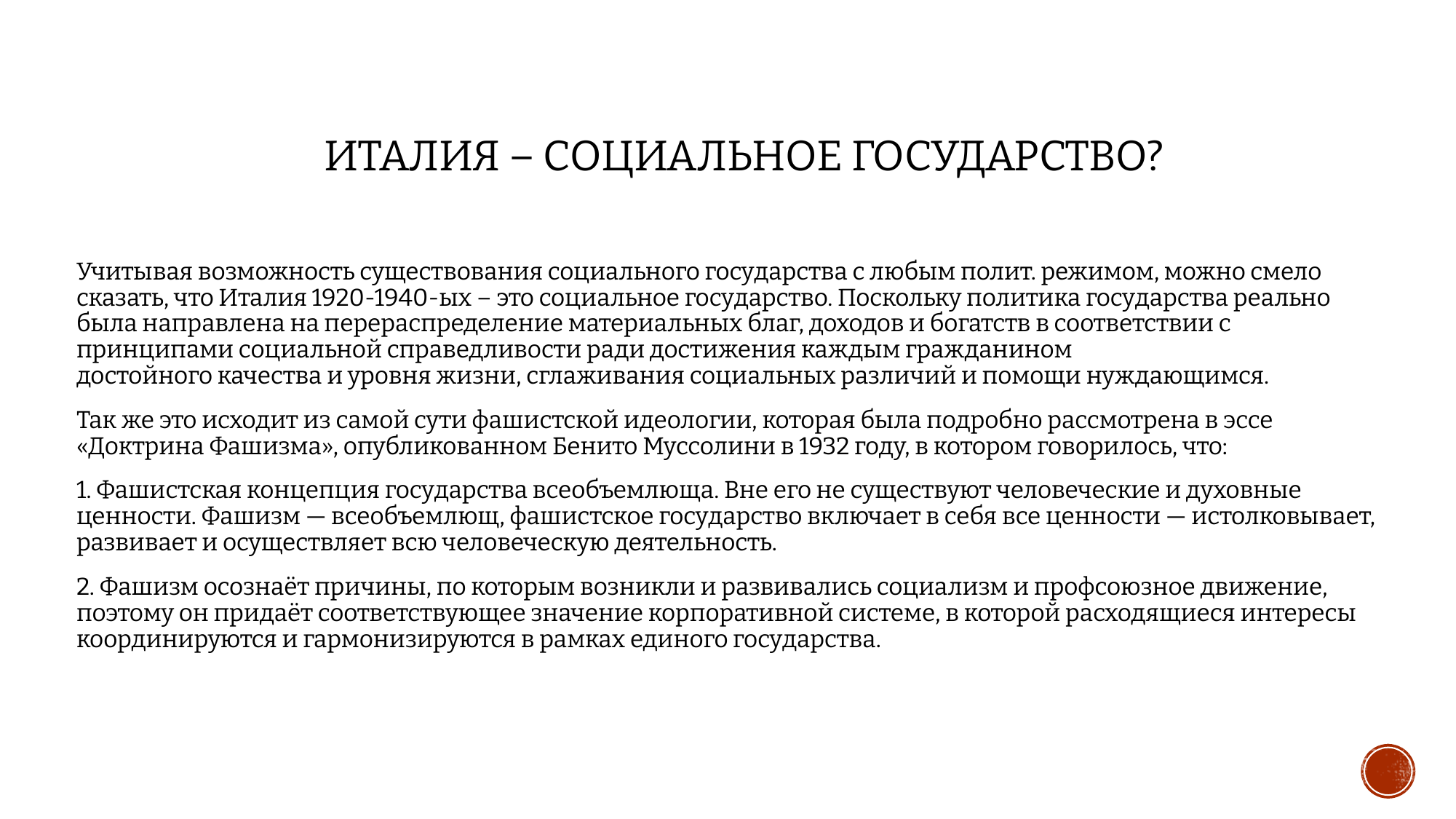

# Италия – социальное государство?
Учитывая возможность существования социального государства с любым полит. режимом, можно смело сказать, что Италия 1920-1940-ых – это социальное государство. Поскольку политика государства реально была направлена на перераспределение материальных благ, доходов и богатств в соответствии с принципами социальной справедливости ради достижения каждым гражданином достойного качества и уровня жизни, сглаживания социальных различий и помощи нуждающимся.
Так же это исходит из самой сути фашистской идеологии, которая была подробно рассмотрена в эссе «Доктрина Фашизма», опубликованном Бенито Муссолини в 1932 году, в котором говорилось, что:
1. Фашистская концепция государства всеобъемлюща. Вне его не существуют человеческие и духовные ценности. Фашизм — всеобъемлющ, фашистское государство включает в себя все ценности — истолковывает, развивает и осуществляет всю человеческую деятельность.
2. Фашизм осознаёт причины, по которым возникли и развивались социализм и профсоюзное движение, поэтому он придаёт соответствующее значение корпоративной системе, в которой расходящиеся интересы координируются и гармонизируются в рамках единого государства.